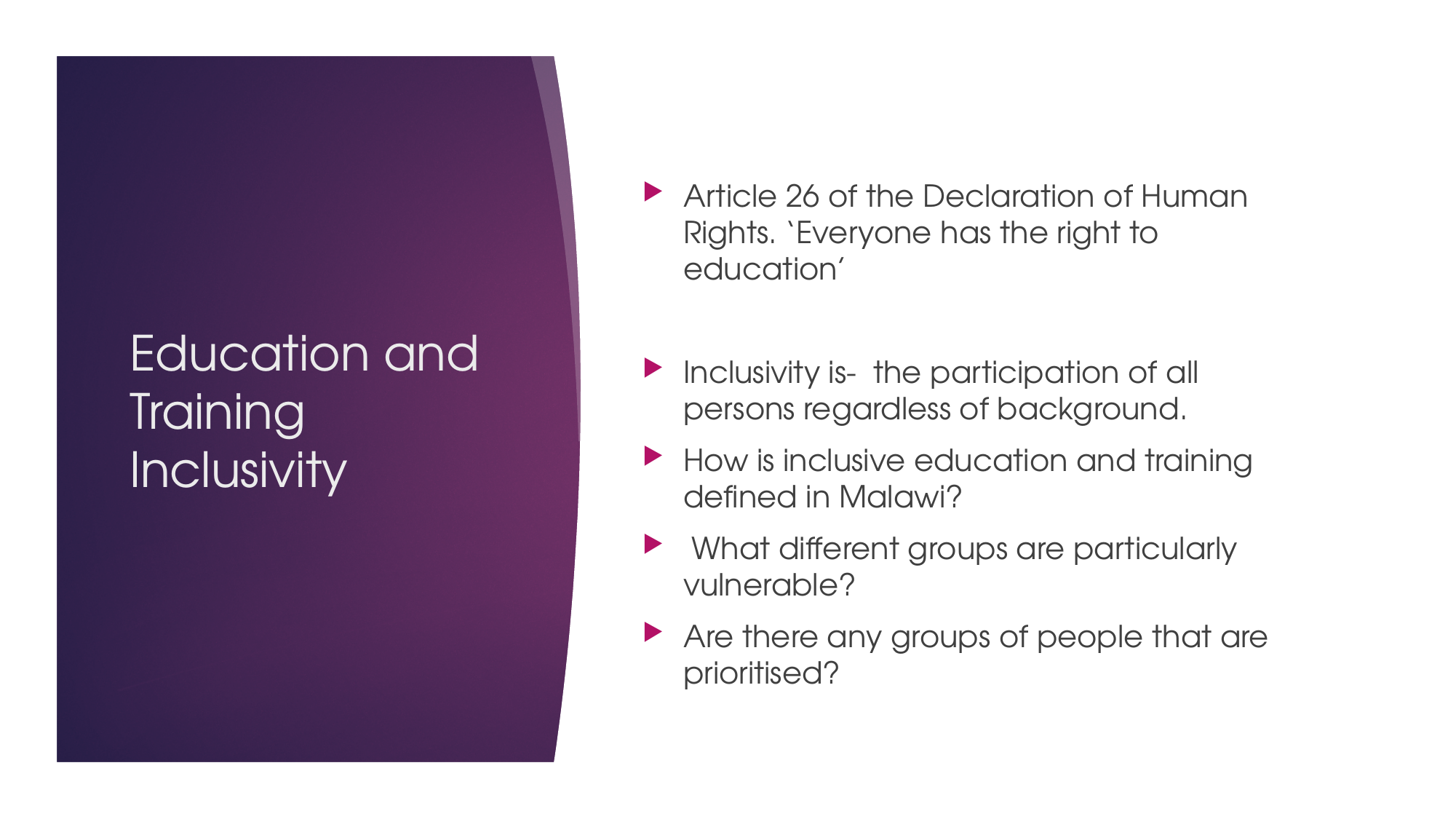

Article 26 of the Declaration of Human Rights. ‘Everyone has the right to education’

Inclusivity is-  the participation of all persons regardless of background.
How is inclusive education and training defined in Malawi?
 What different groups are particularly vulnerable?
Are there any groups of people that are prioritised?
# Education and Training Inclusivity